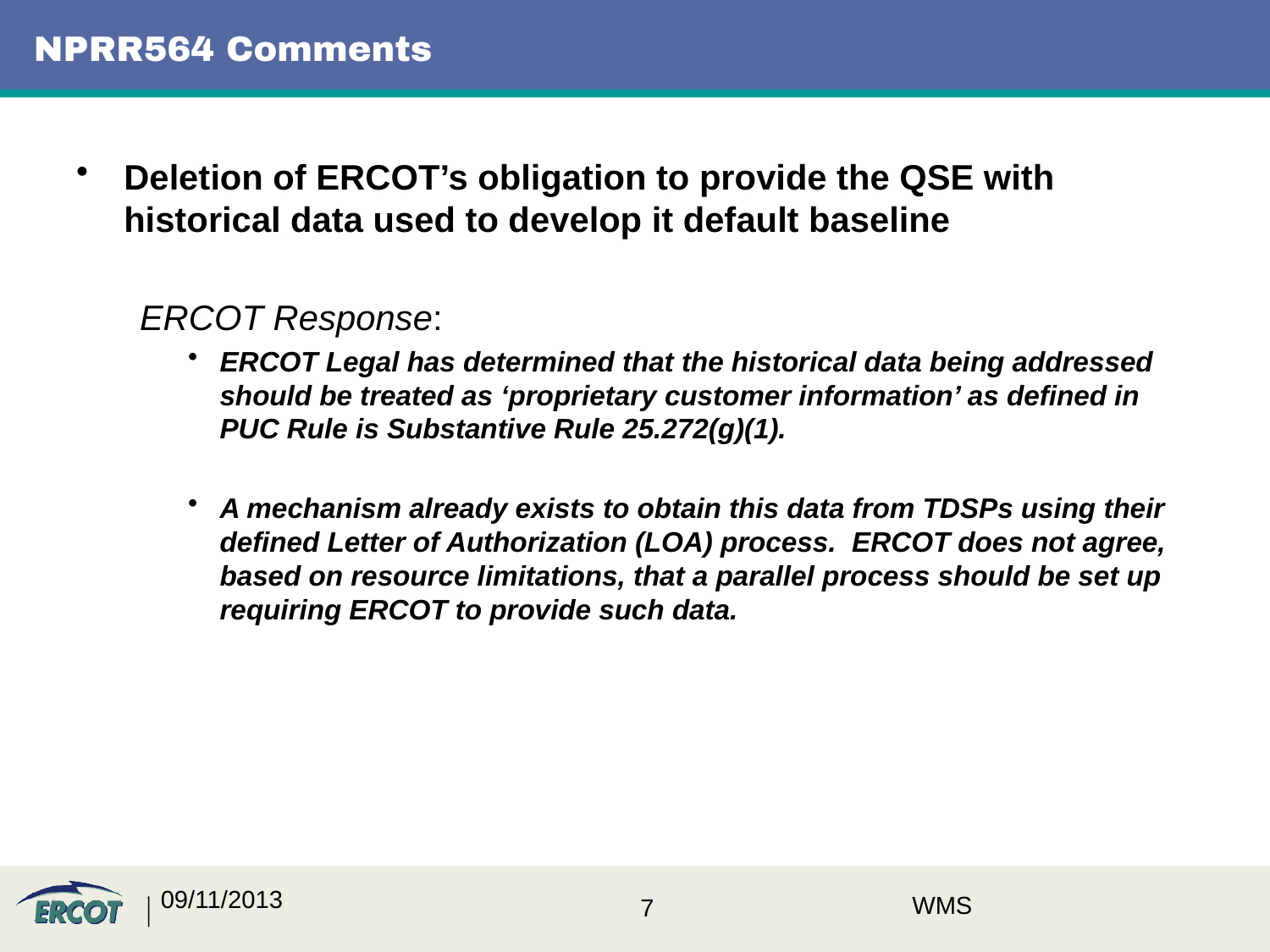

# NPRR564 Comments
Deletion of ERCOT’s obligation to provide the QSE with historical data used to develop it default baseline

ERCOT Response:
ERCOT Legal has determined that the historical data being addressed should be treated as ‘proprietary customer information’ as defined in PUC Rule is Substantive Rule 25.272(g)(1).

A mechanism already exists to obtain this data from TDSPs using their defined Letter of Authorization (LOA) process.  ERCOT does not agree, based on resource limitations, that a parallel process should be set up requiring ERCOT to provide such data.

09/11/2013
WMS
7